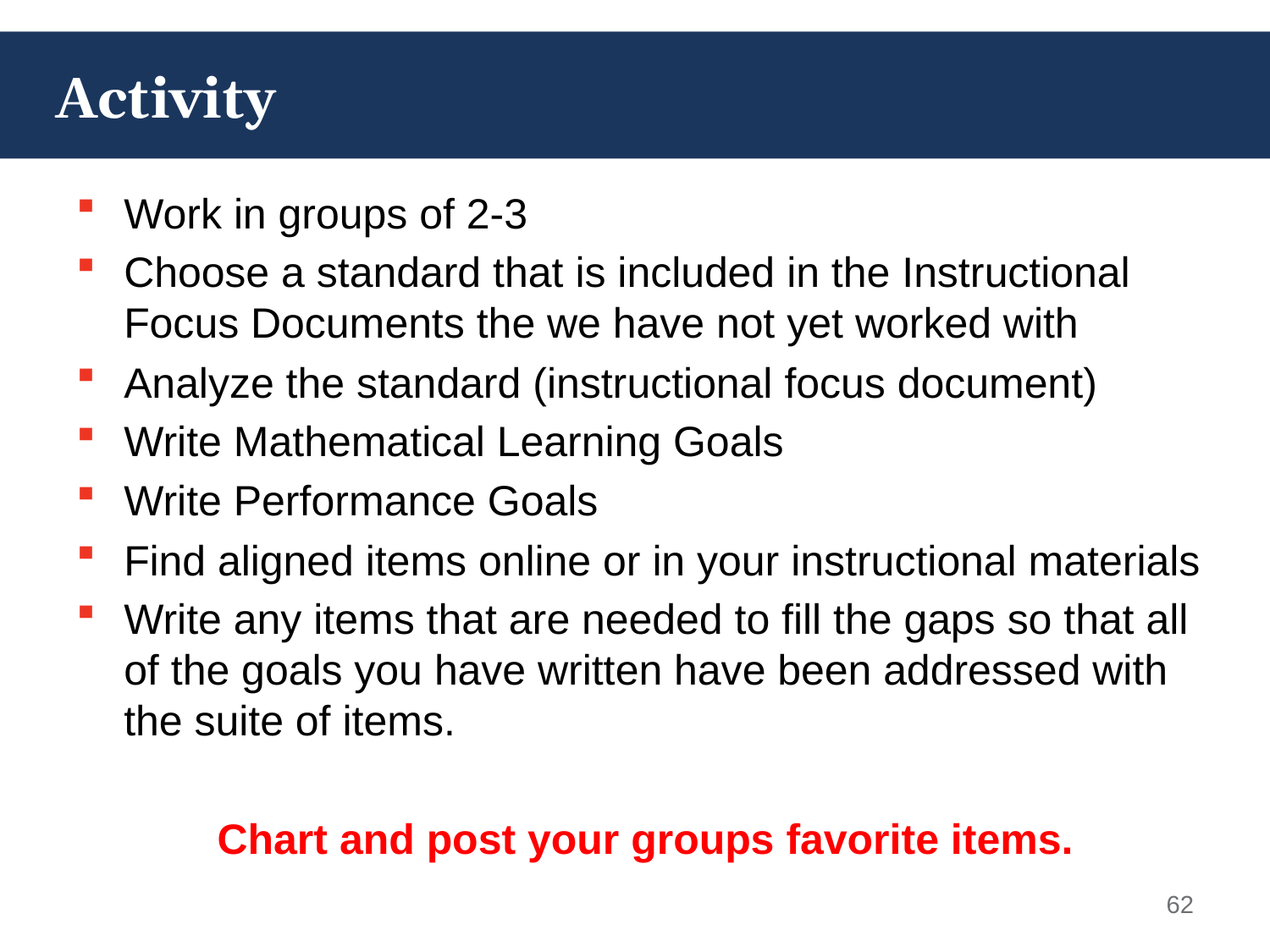

# Activity
Work in groups of 2-3
Choose a standard that is included in the Instructional Focus Documents the we have not yet worked with
Analyze the standard (instructional focus document)
Write Mathematical Learning Goals
Write Performance Goals
Find aligned items online or in your instructional materials
Write any items that are needed to fill the gaps so that all of the goals you have written have been addressed with the suite of items.

Chart and post your groups favorite items.

62